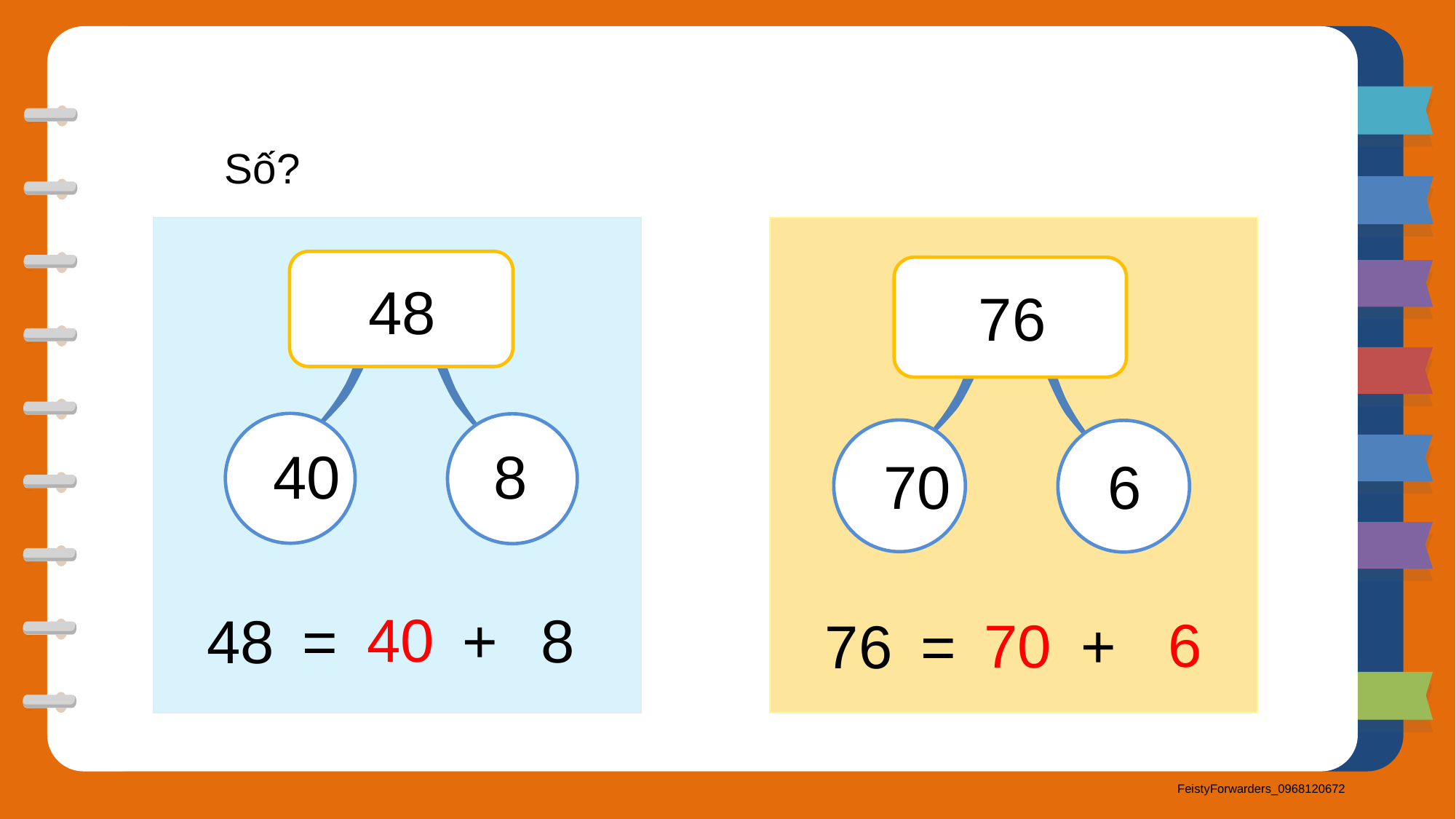

Số?

48
76
8
40
6
70
40
8
?
+
48
=
6
70
?
?
+
76
=